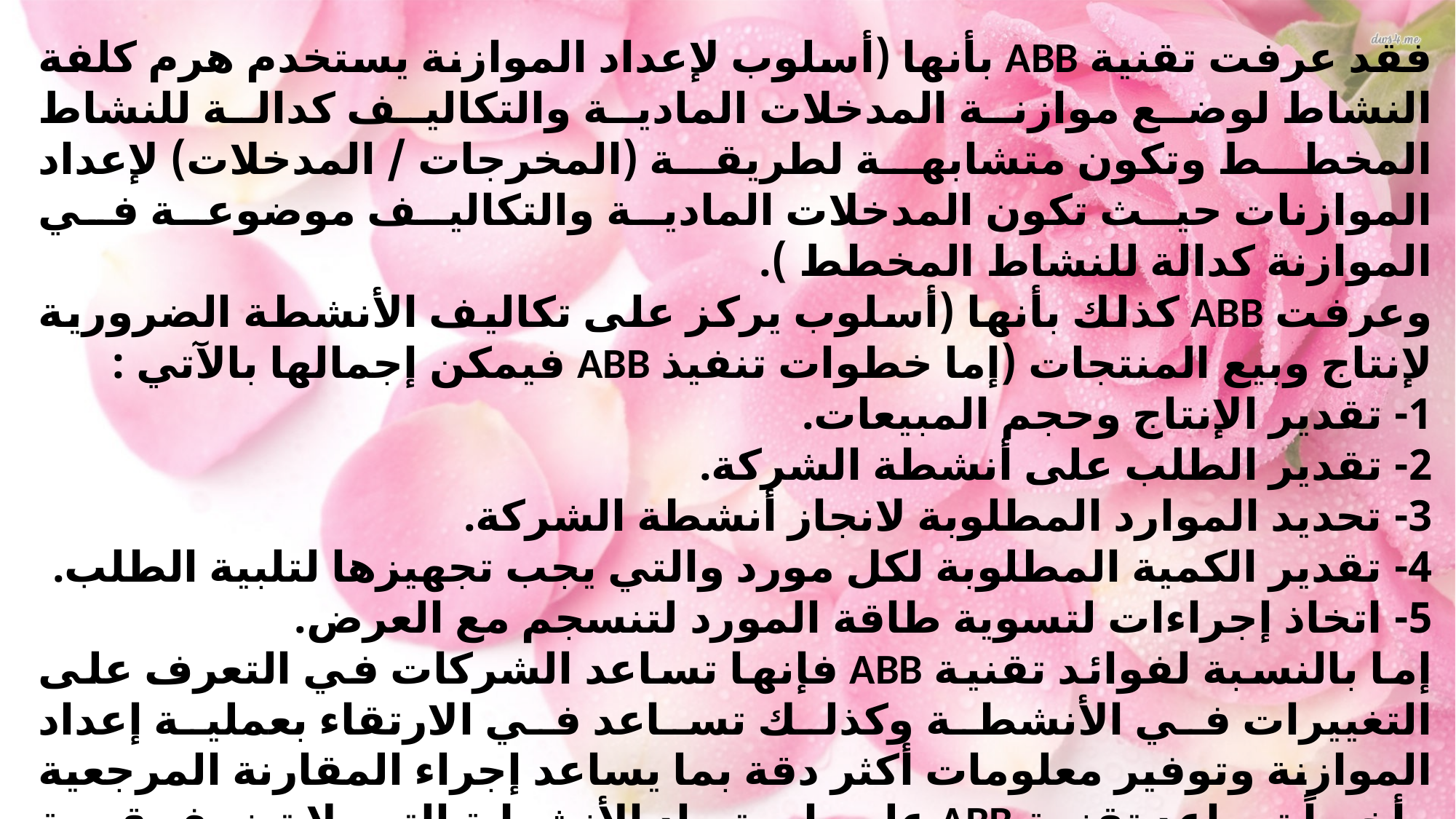

فقد عرفت تقنية ABB بأنها (أسلوب لإعداد الموازنة يستخدم هرم كلفة النشاط لوضع موازنة المدخلات المادية والتكاليف كدالة للنشاط المخطط وتكون متشابهة لطريقة (المخرجات / المدخلات) لإعداد الموازنات حيث تكون المدخلات المادية والتكاليف موضوعة في الموازنة كدالة للنشاط المخطط ).
وعرفت ABB كذلك بأنها (أسلوب يركز على تكاليف الأنشطة الضرورية لإنتاج وبيع المنتجات (إما خطوات تنفيذ ABB فيمكن إجمالها بالآتي :
1- تقدير الإنتاج وحجم المبيعات.
2- تقدير الطلب على أنشطة الشركة.
3- تحديد الموارد المطلوبة لانجاز أنشطة الشركة.
4- تقدير الكمية المطلوبة لكل مورد والتي يجب تجهيزها لتلبية الطلب.
5- اتخاذ إجراءات لتسوية طاقة المورد لتنسجم مع العرض.
إما بالنسبة لفوائد تقنية ABB فإنها تساعد الشركات في التعرف على التغييرات في الأنشطة وكذلك تساعد في الارتقاء بعملية إعداد الموازنة وتوفير معلومات أكثر دقة بما يساعد إجراء المقارنة المرجعية وأخيراً تساعد تقنية ABB على استبعاد الأنشطة التي لا تضيف قيمة دون أضعاف فاعلية الأنشطة الأخرى.